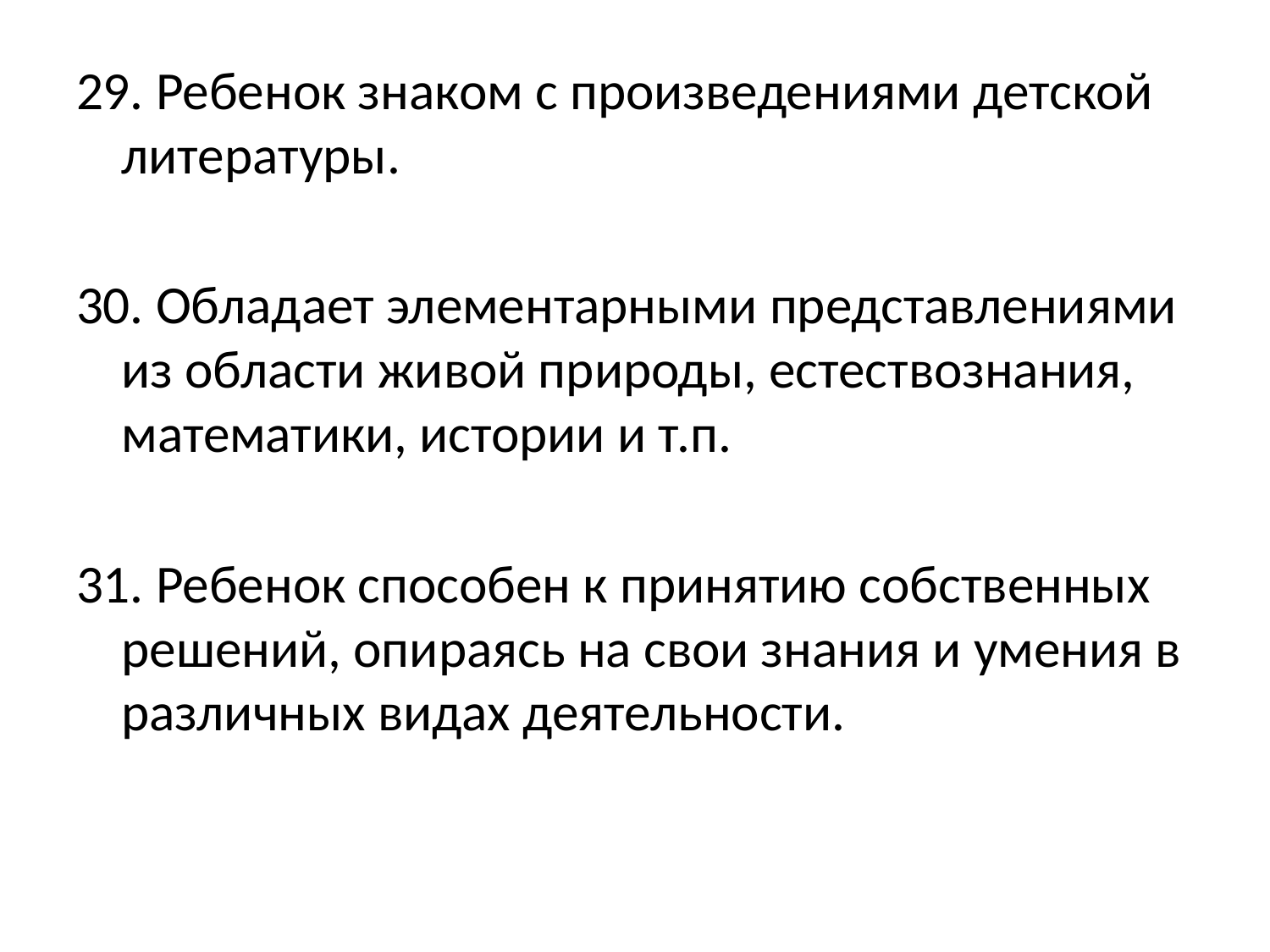

29. Ребенок знаком с произведениями детской литературы.

30. Обладает элементарными представлениями из области живой природы, естествознания, математики, истории и т.п.

31. Ребенок способен к принятию собственных решений, опираясь на свои знания и умения в различных видах деятельности.